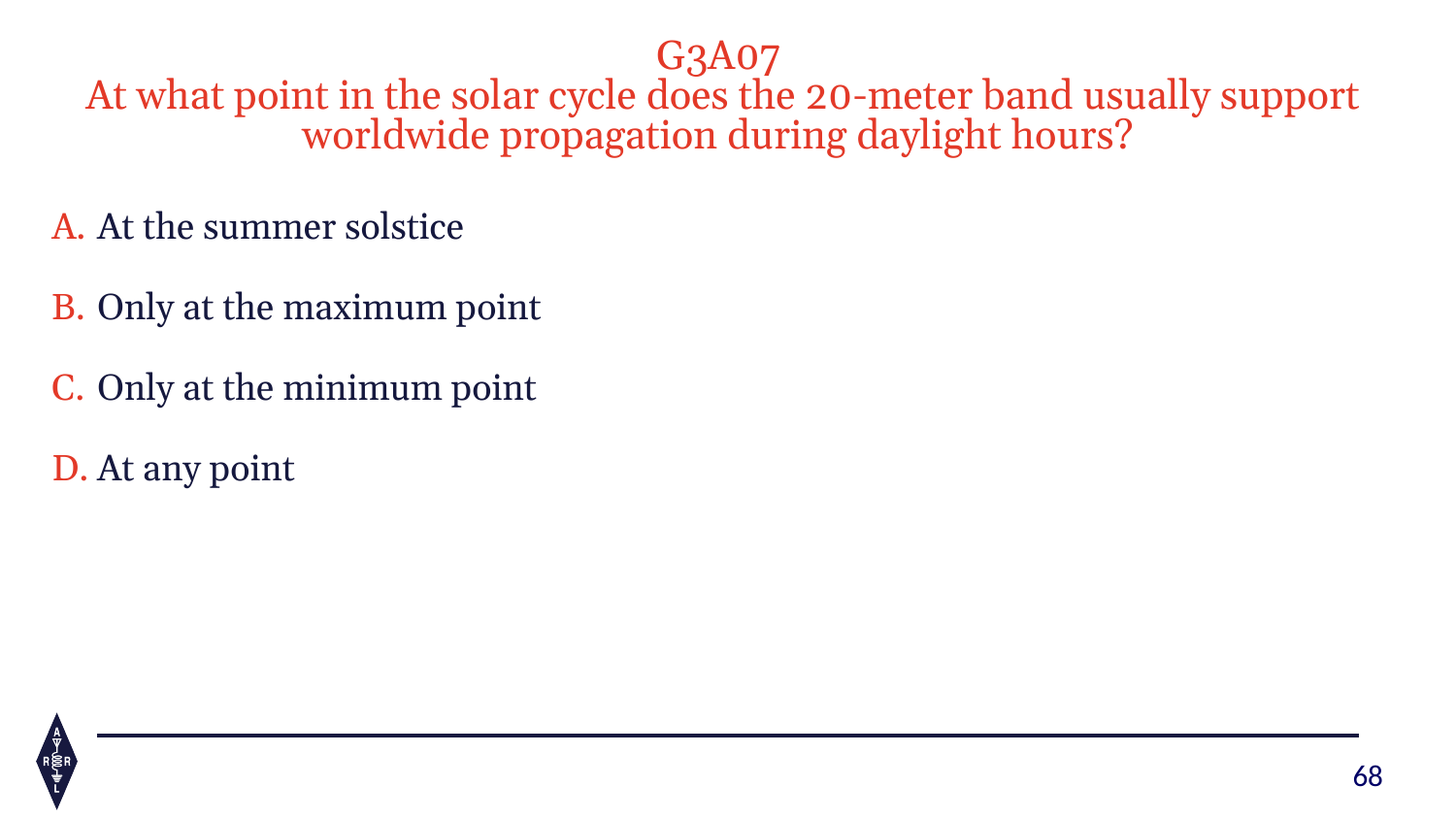

G3A07
At what point in the solar cycle does the 20-meter band usually support worldwide propagation during daylight hours?
At the summer solstice
Only at the maximum point
Only at the minimum point
At any point
68